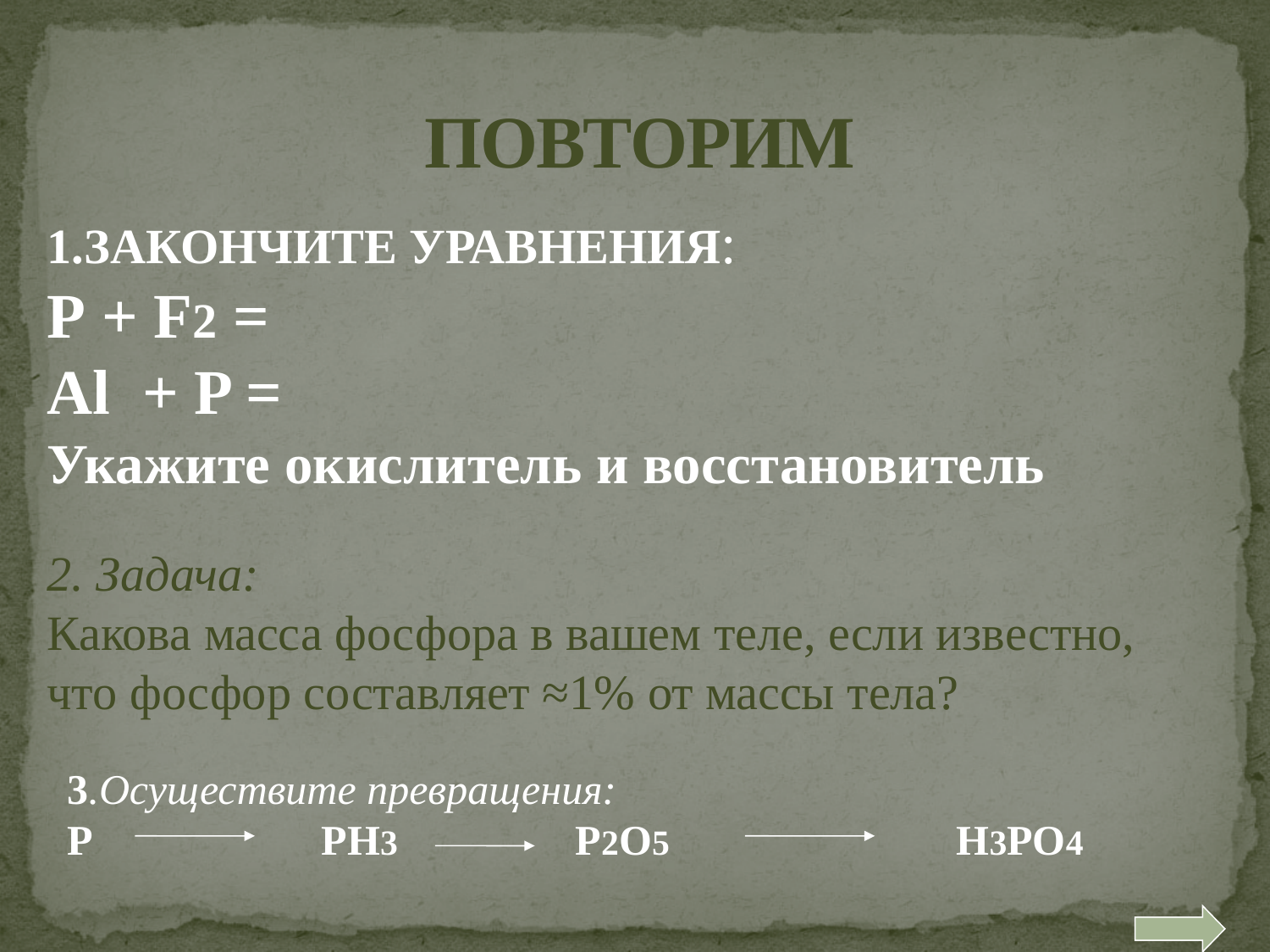

# ПОВТОРИМ
1.ЗАКОНЧИТЕ УРАВНЕНИЯ:
Р + F2 =
Al  + P =
Укажите окислитель и восстановитель
2. Задача:
Какова масса фосфора в вашем теле, если известно, что фосфор составляет ≈1% от массы тела?
3.Осуществите превращения:
Р		РН3		Р2О5			Н3РО4